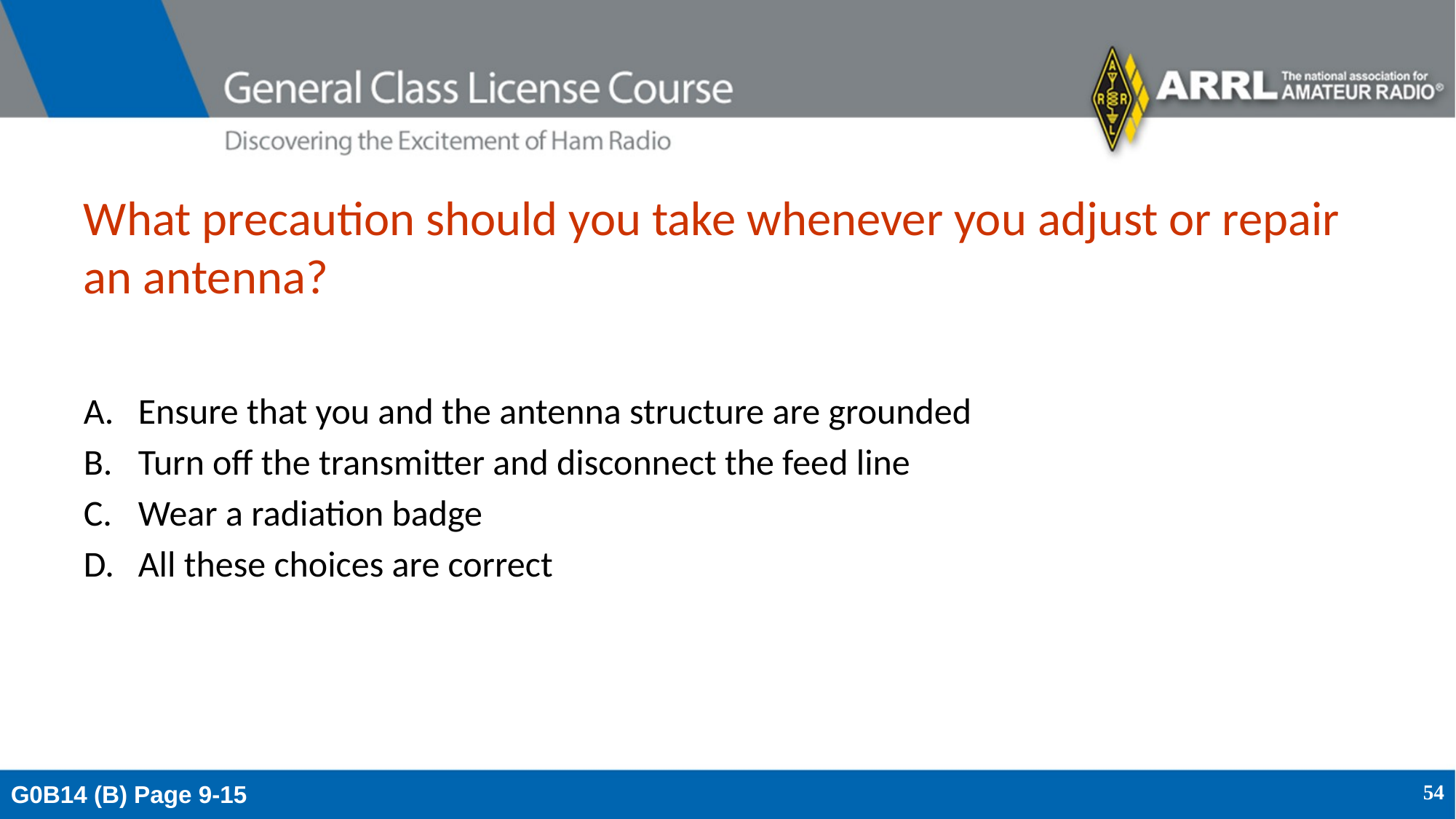

# What precaution should you take whenever you adjust or repair an antenna?
Ensure that you and the antenna structure are grounded
Turn off the transmitter and disconnect the feed line
Wear a radiation badge
All these choices are correct
G0B14 (B) Page 9-15
54